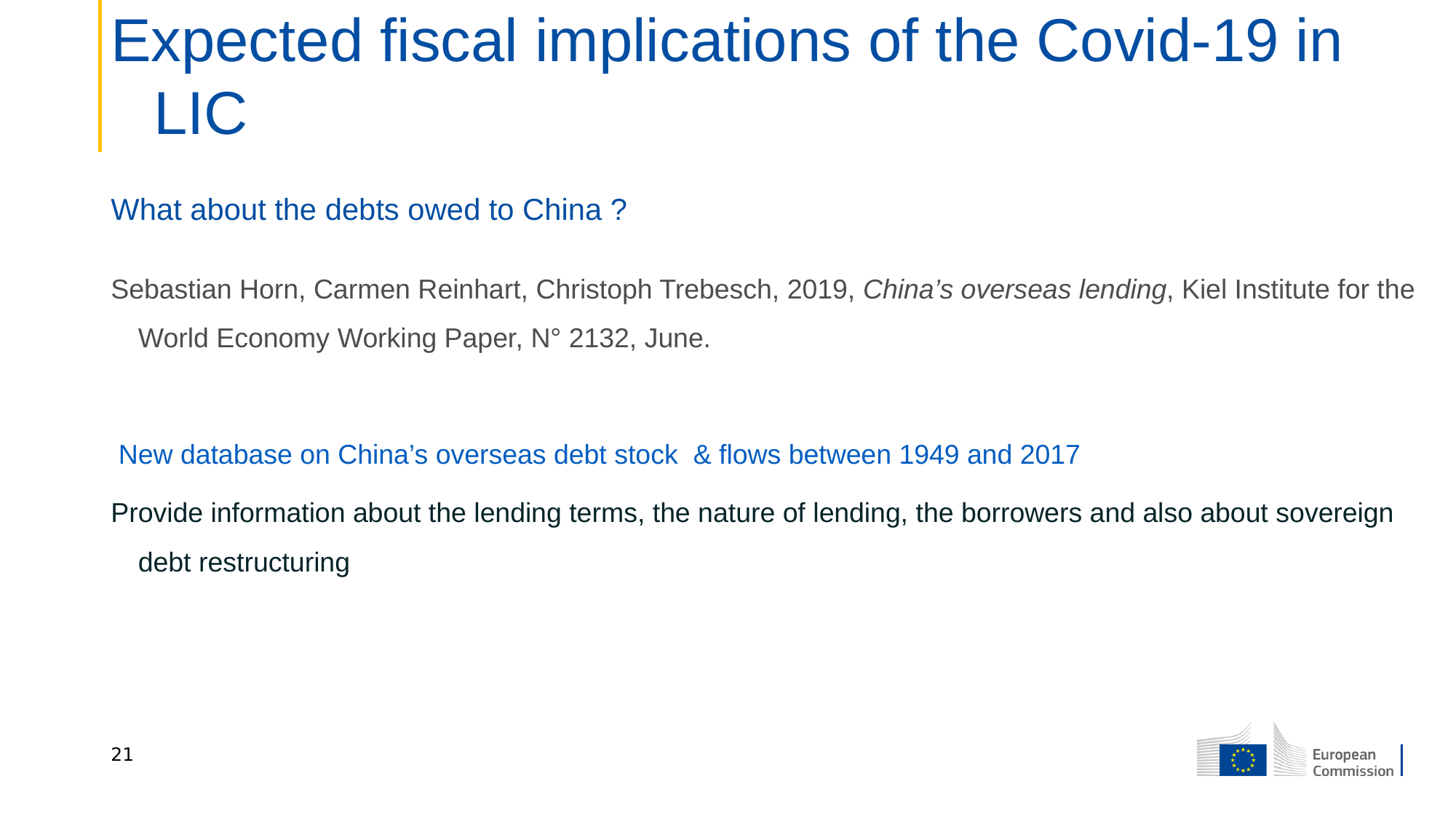

Expected fiscal implications of the Covid-19 in LIC
# What about the debts owed to China ?
Sebastian Horn, Carmen Reinhart, Christoph Trebesch, 2019, China’s overseas lending, Kiel Institute for the World Economy Working Paper, N° 2132, June.

 New database on China’s overseas debt stock  & flows between 1949 and 2017
Provide information about the lending terms, the nature of lending, the borrowers and also about sovereign debt restructuring

21